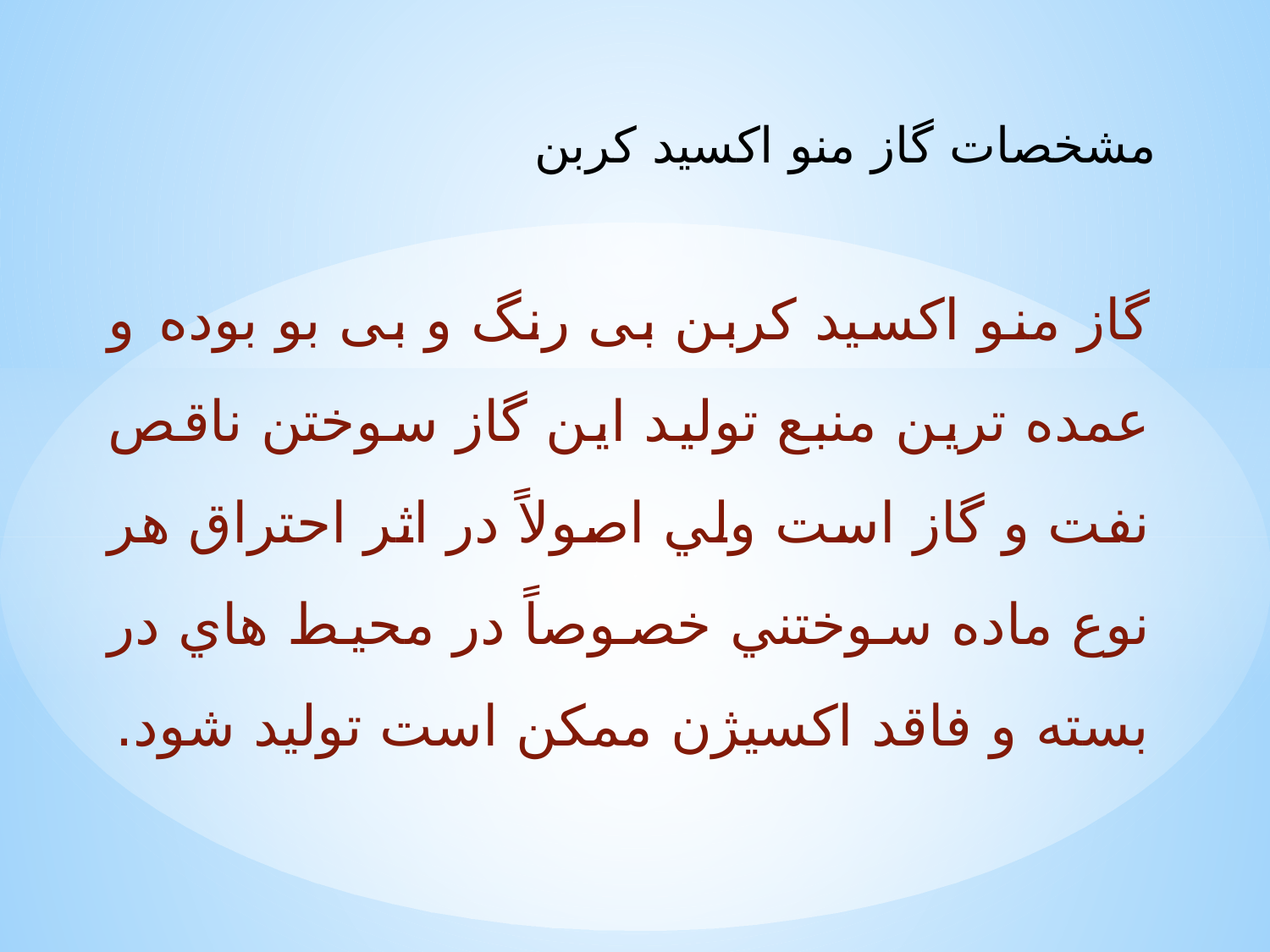

مشخصات گاز منو اکسید کربن
گاز منو اکسید کربن بی رنگ و بی بو بوده و عمده ترين منبع توليد اين گاز سوختن ناقص نفت و گاز است ولي اصولاً در اثر احتراق هر نوع ماده سوختني خصوصاً در محيط هاي در بسته و فاقد اكسيژن ممكن است توليد شود.